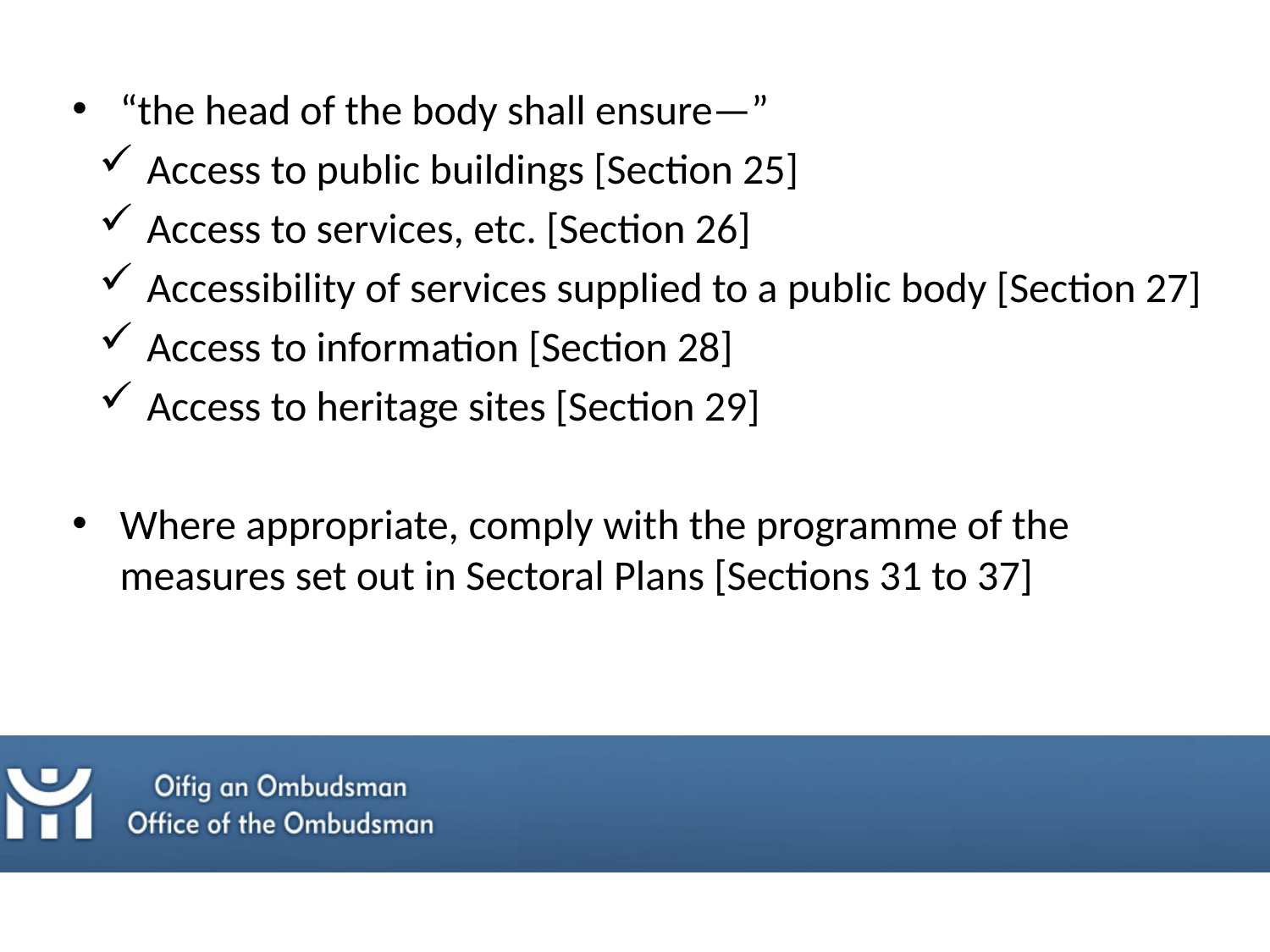

“the head of the body shall ensure—”
Access to public buildings [Section 25]
Access to services, etc. [Section 26]
Accessibility of services supplied to a public body [Section 27]
Access to information [Section 28]
Access to heritage sites [Section 29]

Where appropriate, comply with the programme of the measures set out in Sectoral Plans [Sections 31 to 37]